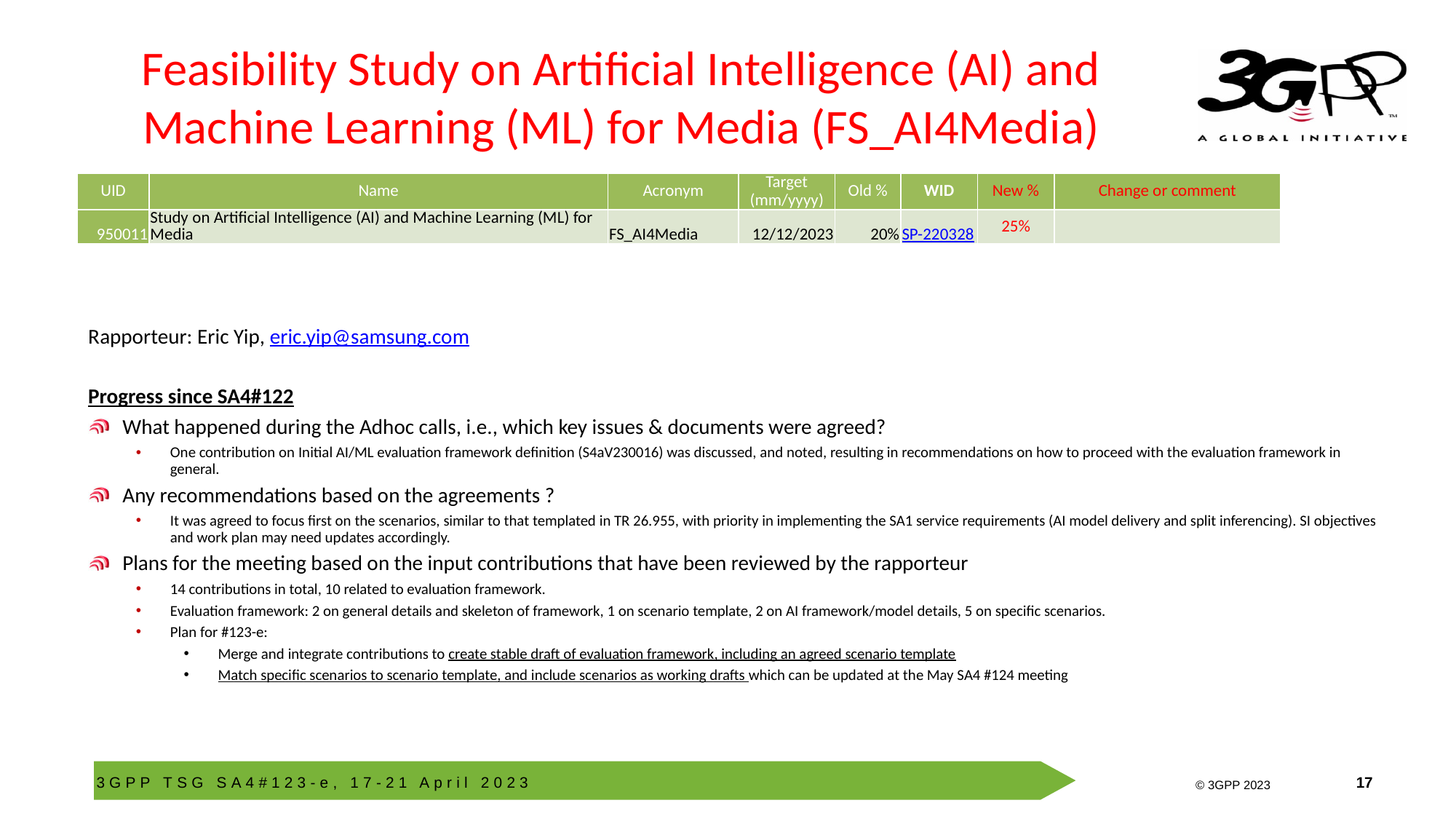

# Feasibility Study on Artificial Intelligence (AI) and Machine Learning (ML) for Media (FS_AI4Media)
| UID | Name | Acronym | Target (mm/yyyy) | Old % | WID | New % | Change or comment |
| --- | --- | --- | --- | --- | --- | --- | --- |
| 950011 | Study on Artificial Intelligence (AI) and Machine Learning (ML) for Media | FS\_AI4Media | 12/12/2023 | 20% | SP-220328 | 25% |  |
Rapporteur: Eric Yip, eric.yip@samsung.com

Progress since SA4#122
What happened during the Adhoc calls, i.e., which key issues & documents were agreed?
One contribution on Initial AI/ML evaluation framework definition (S4aV230016) was discussed, and noted, resulting in recommendations on how to proceed with the evaluation framework in general.
Any recommendations based on the agreements ?
It was agreed to focus first on the scenarios, similar to that templated in TR 26.955, with priority in implementing the SA1 service requirements (AI model delivery and split inferencing). SI objectives and work plan may need updates accordingly.
Plans for the meeting based on the input contributions that have been reviewed by the rapporteur
14 contributions in total, 10 related to evaluation framework.
Evaluation framework: 2 on general details and skeleton of framework, 1 on scenario template, 2 on AI framework/model details, 5 on specific scenarios.
Plan for #123-e:
Merge and integrate contributions to create stable draft of evaluation framework, including an agreed scenario template
Match specific scenarios to scenario template, and include scenarios as working drafts which can be updated at the May SA4 #124 meeting